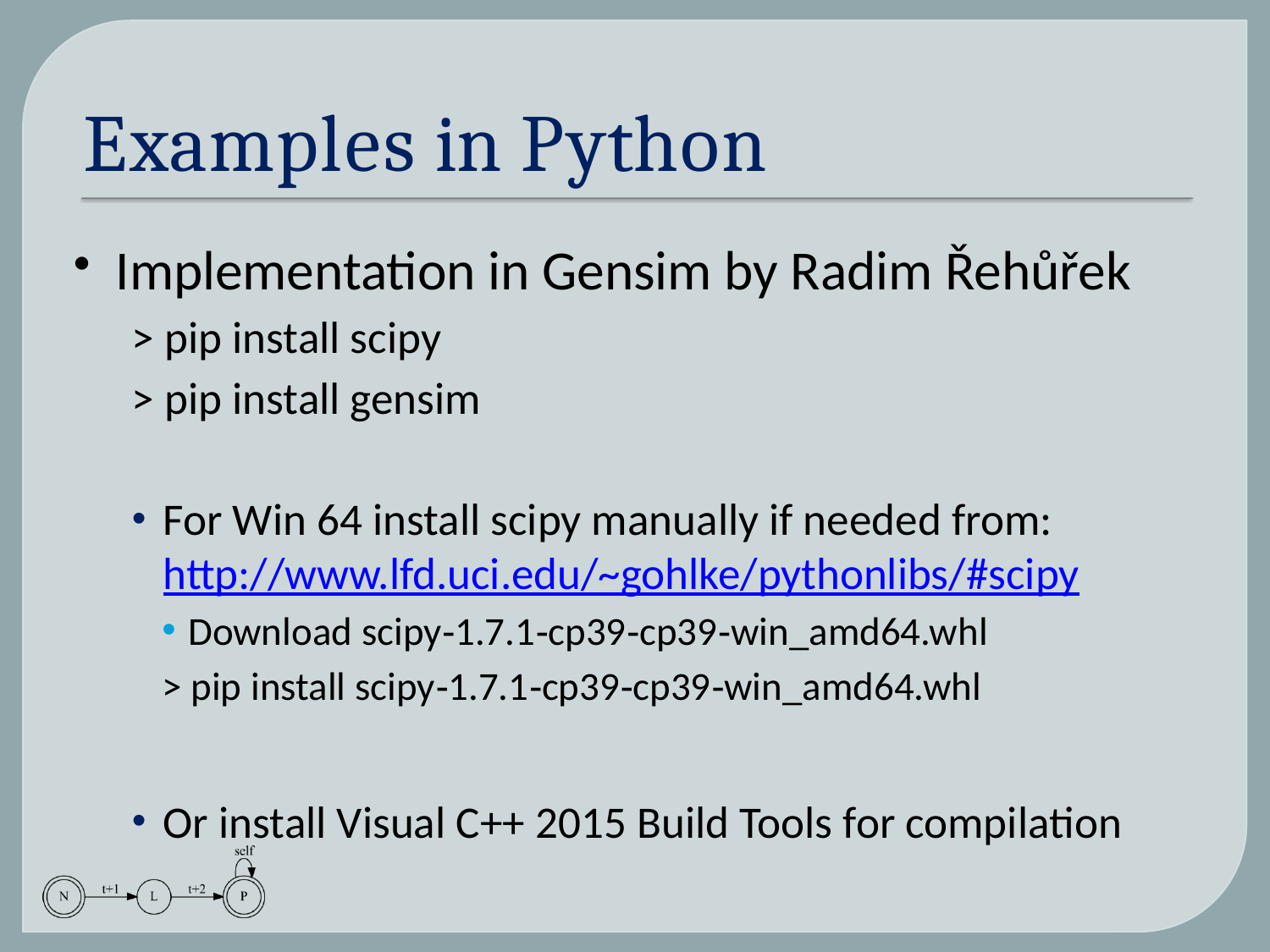

# Examples in Python
Implementation in Gensim by Radim Řehůřek
> pip install scipy
> pip install gensim

For Win 64 install scipy manually if needed from: http://www.lfd.uci.edu/~gohlke/pythonlibs/#scipy
Download scipy‑1.7.1‑cp39‑cp39‑win_amd64.whl
> pip install scipy‑1.7.1‑cp39‑cp39‑win_amd64.whl

Or install Visual C++ 2015 Build Tools for compilation